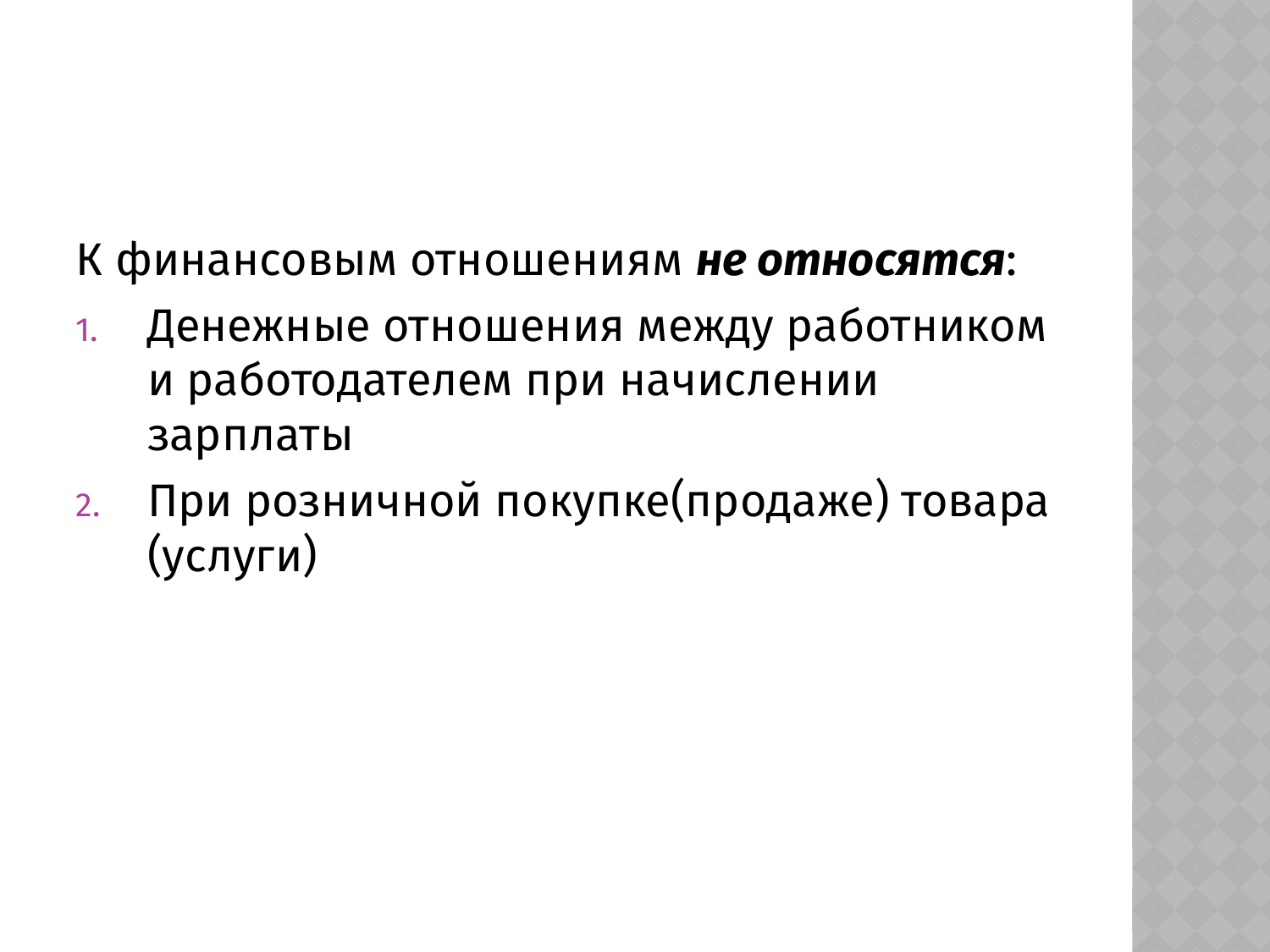

К финансовым отношениям не относятся:
Денежные отношения между работником и работодателем при начислении зарплаты
При розничной покупке(продаже) товара (услуги)